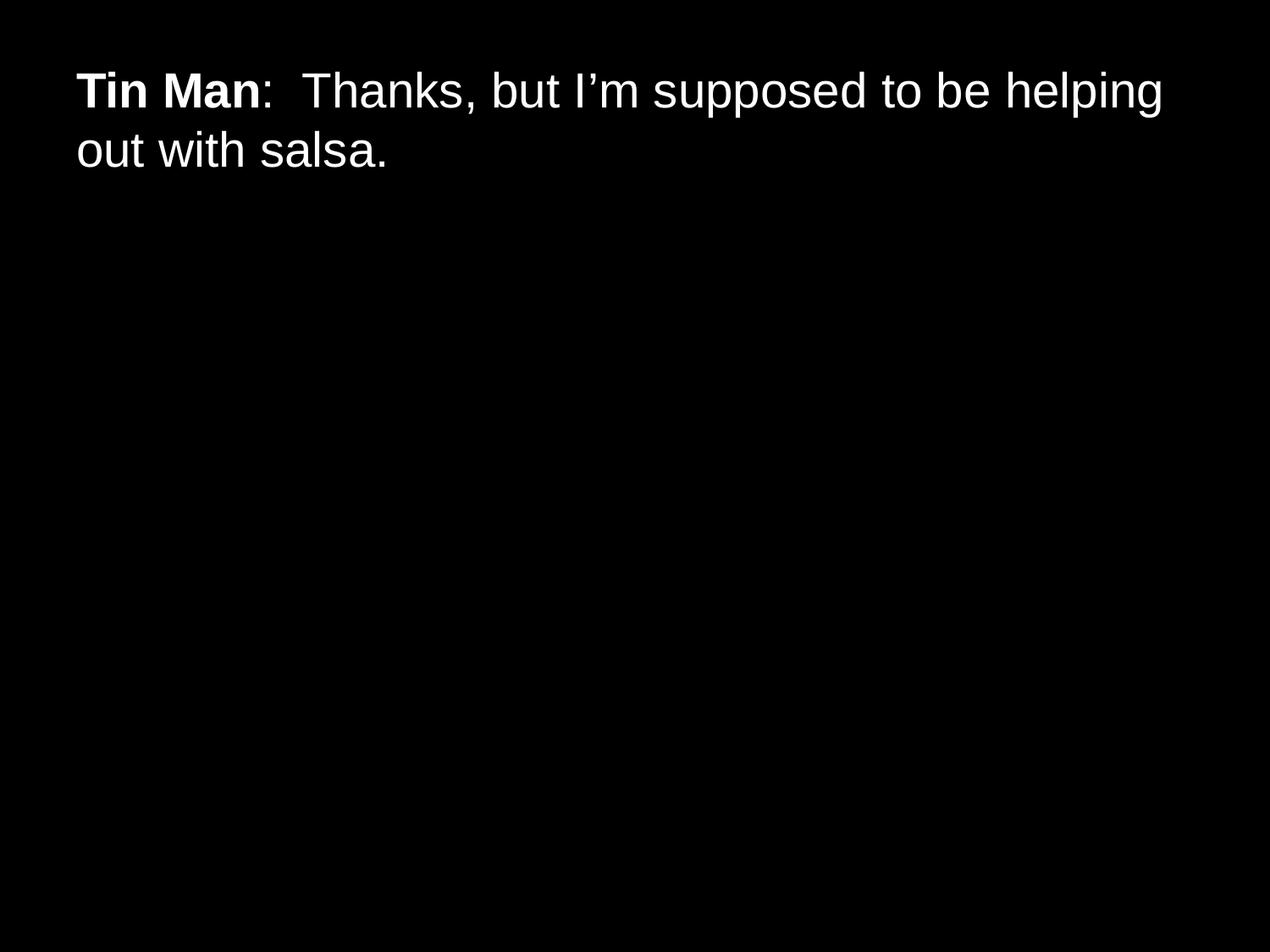

# Tin Man:  Thanks, but I’m supposed to be helping out with salsa.